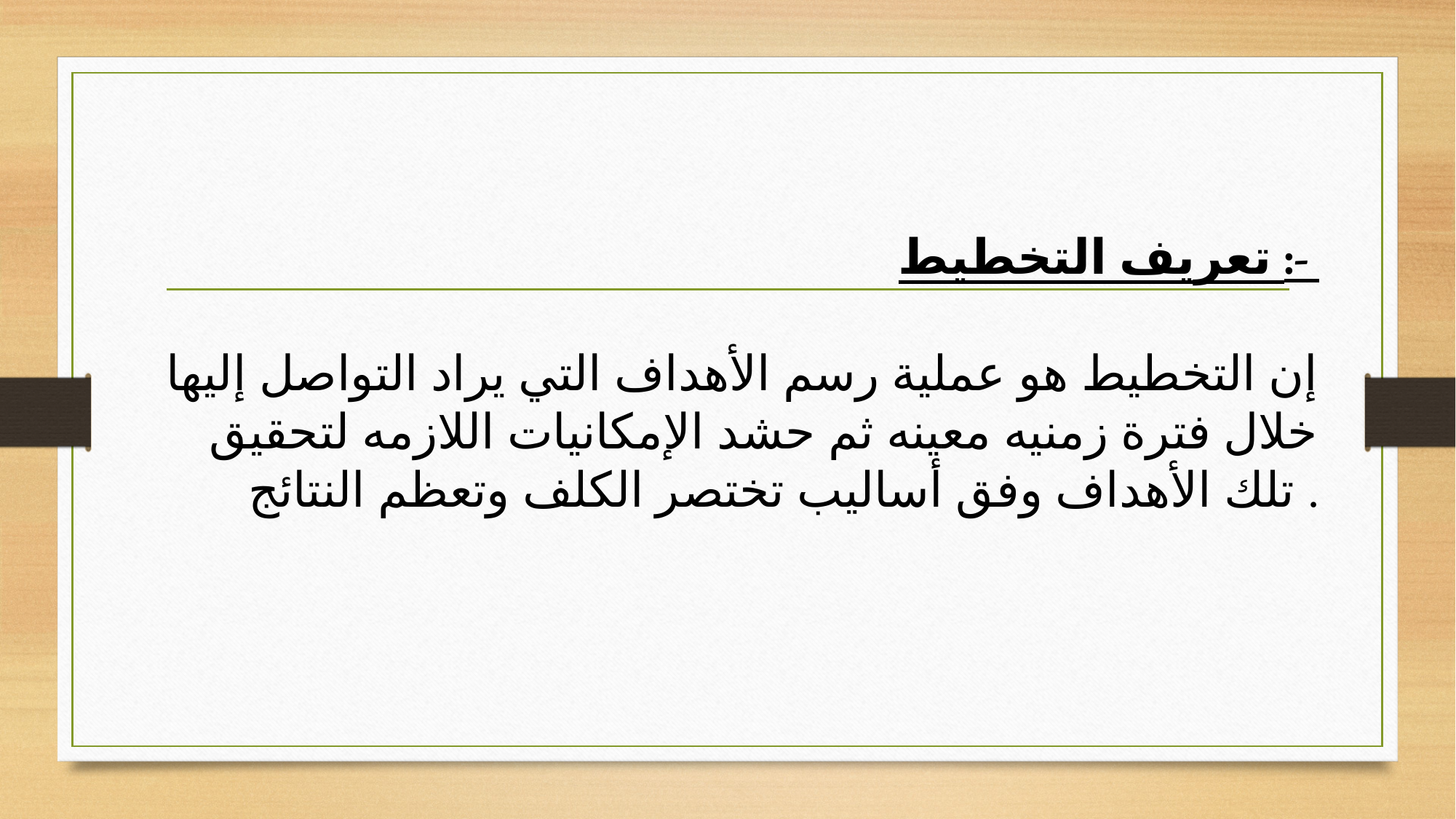

تعريف التخطيط :-

إن التخطيط هو عملية رسم الأهداف التي يراد التواصل إليها خلال فترة زمنيه معينه ثم حشد الإمكانيات اللازمه لتحقيق تلك الأهداف وفق أساليب تختصر الكلف وتعظم النتائج .